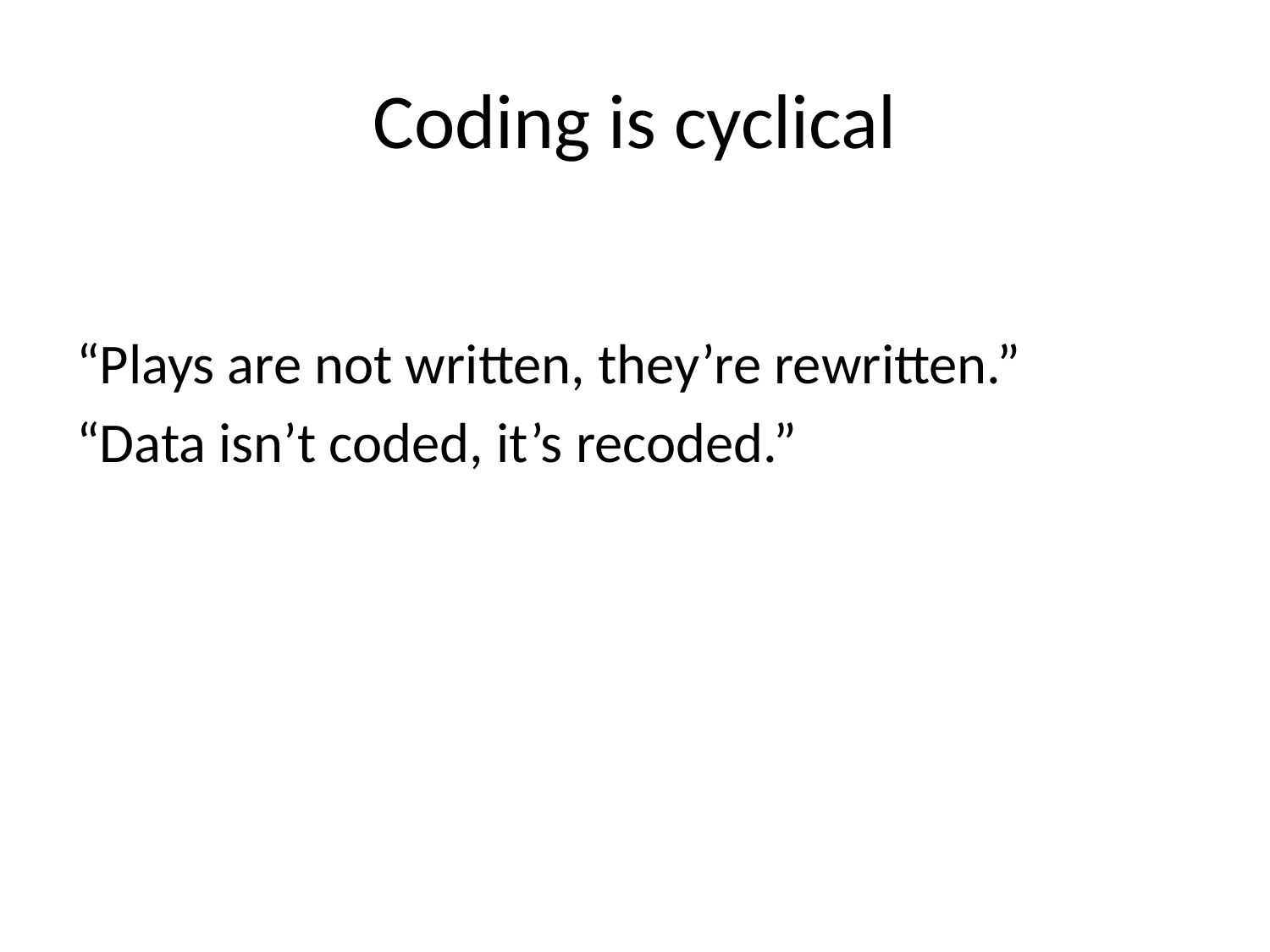

# Coding is cyclical
“Plays are not written, they’re rewritten.”
“Data isn’t coded, it’s recoded.”